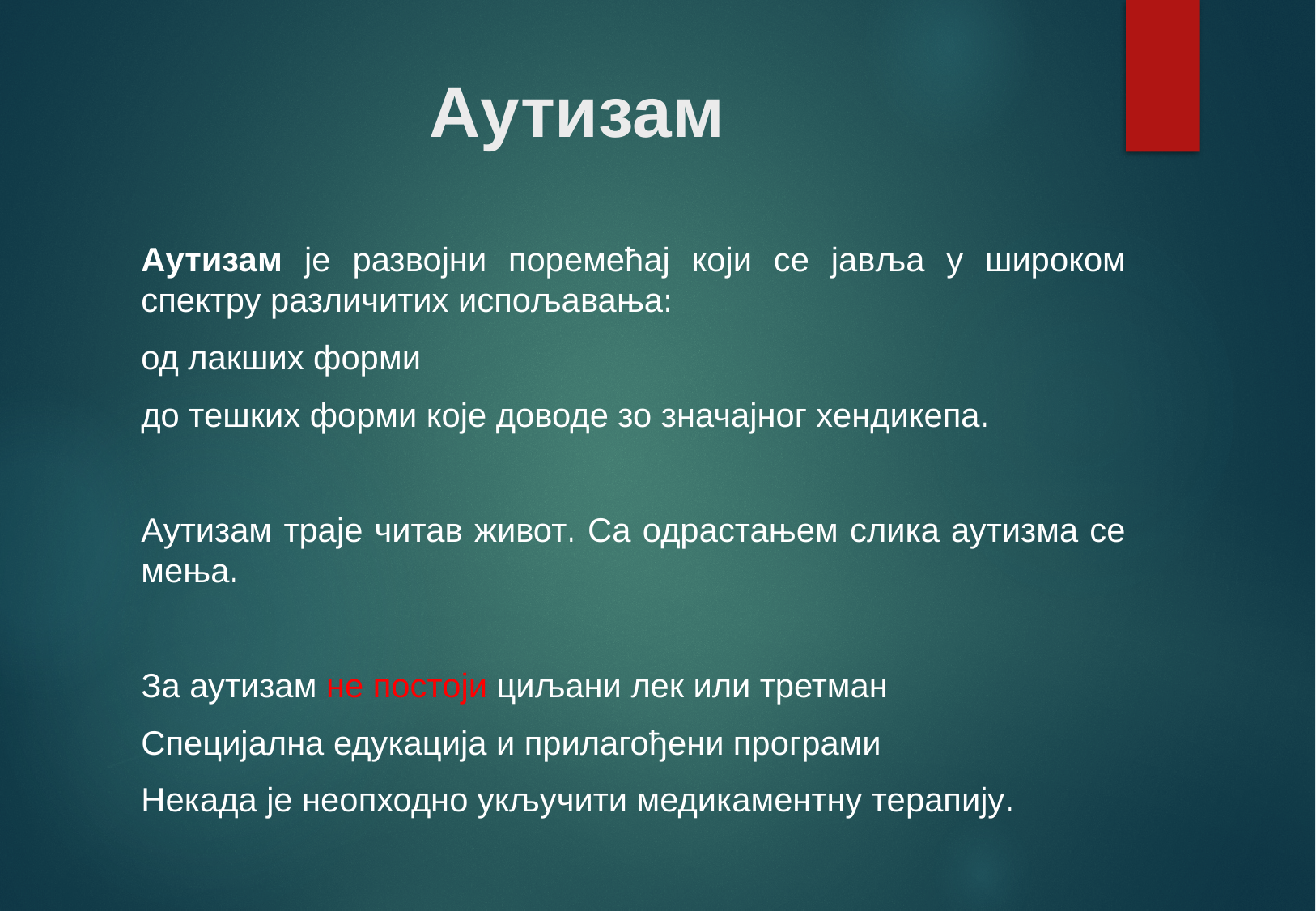

# Аутизам
Аутизам је развојни поремећај који се јавља у широком спектру различитих испољавања:
од лакших форми
до тешких форми које доводе зо значајног хендикепа.

Аутизам траје читав живот. Са одрастањем слика аутизма се мења.

За аутизам не постоји циљани лек или третман
Специјална едукација и прилагођени програми
Некада је неопходно укључити медикаментну терапију.